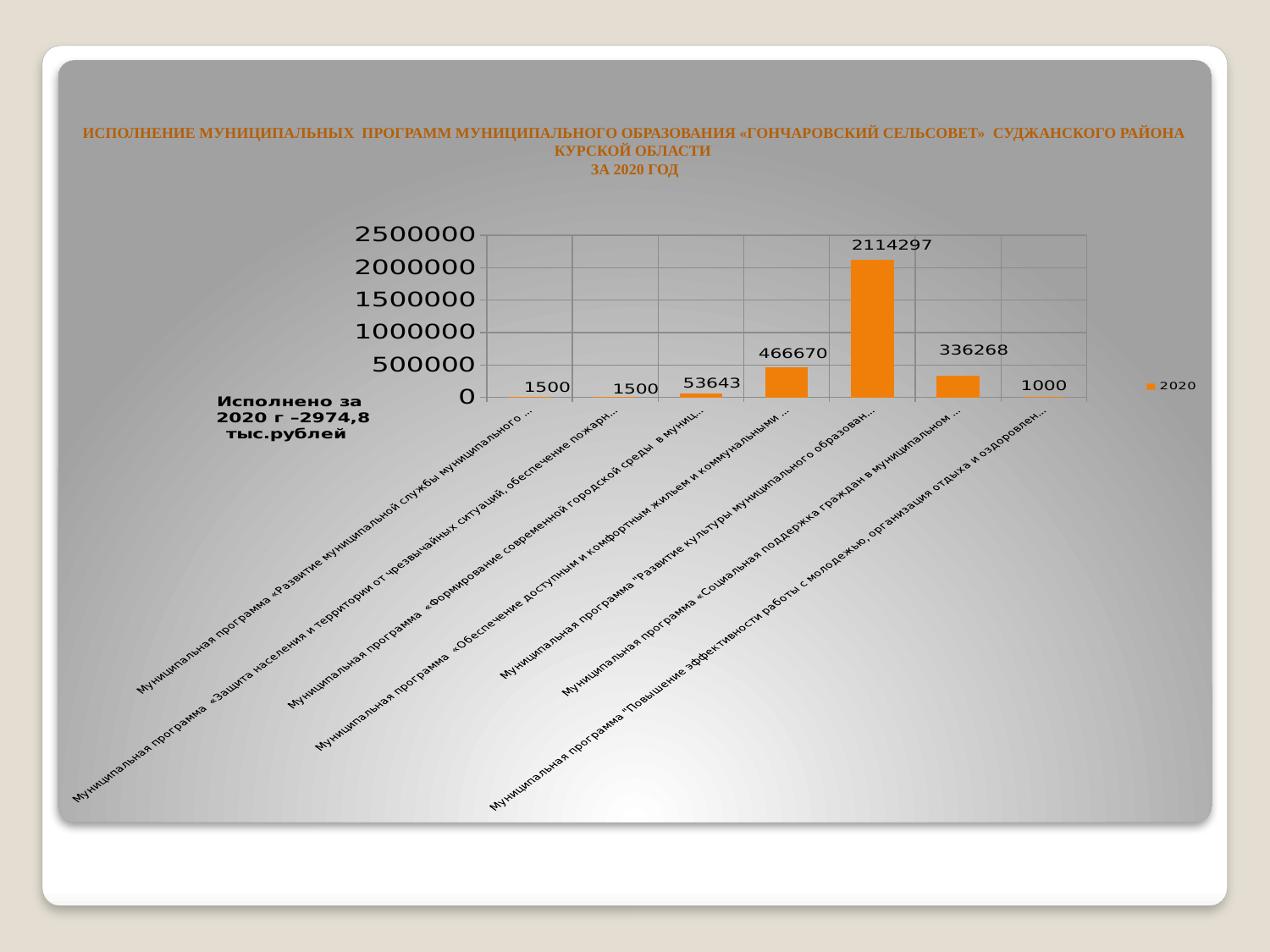

# Исполнение муниципальных  программ муниципального образования «Гончаровский сельсовет»  суджанского района курской области за 2020 год

### Chart

| Category |
|---|

### Chart: Исполнено за
2020 г –2974,8
тыс.рублей

| Category | 2020 |
|---|---|
| Муниципальная программа «Развитие муниципальной службы муниципального образования «Гончаровский сельсовет» Суджанского района Курской области» | 1500.0 |
| Муниципальная программа  «Защита населения и территории от чрезвычайных ситуаций, обеспечение пожарной безопасности и безопасности людей на водных объектах муниципального образования «Гончаровский сельсовет» Суджанского района Курской области» | 1500.0 |
| Муниципальная программа  «Формирование современной городской среды  в муниципальном образовании «Гончаровский сельсовет» Суджанского района Курской области» | 53643.0 |
| Муниципальная программа  «Обеспечение доступным и комфортным жильем и коммунальными услугами граждан в муниципальном образовании «Гончаровский сельсовет» Суджанского района Курской области» | 466670.0 |
| Муниципальная программа "Развитие культуры муниципального образования «Гончаровский сельсовет» Суджанского района Курской области» | 2114297.0 |
| Муниципальная программа «Социальная поддержка граждан в муниципальном образовании «Гончаровский сельсовет» Суджанского района Курской области» | 336268.0 |
| Муниципальная программа "Повышение эффективности работы с молодежью, организация отдыха и оздоровления детей,молодежи,развитие физической культуры и спорта муниципального образования "Гончаровский сельсовет" Суджанского района Курской области | 1000.0 |